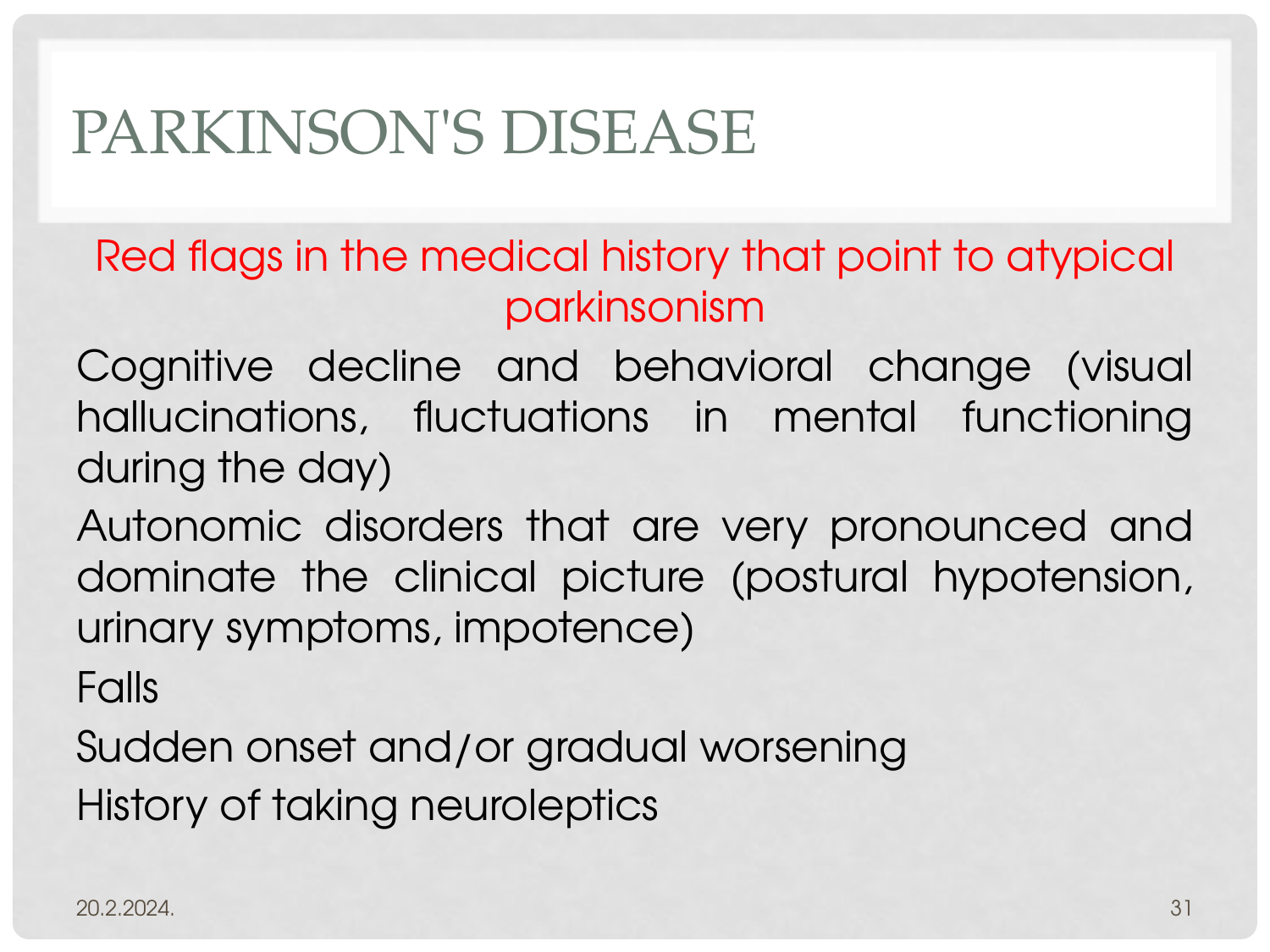

# PARKINSON'S DISEASE
Red flags in the medical history that point to atypical parkinsonism
Cognitive decline and behavioral change (visual hallucinations, fluctuations in mental functioning during the day)
Autonomic disorders that are very pronounced and dominate the clinical picture (postural hypotension, urinary symptoms, impotence)
Falls
Sudden onset and/or gradual worsening
History of taking neuroleptics
20.2.2024.
31